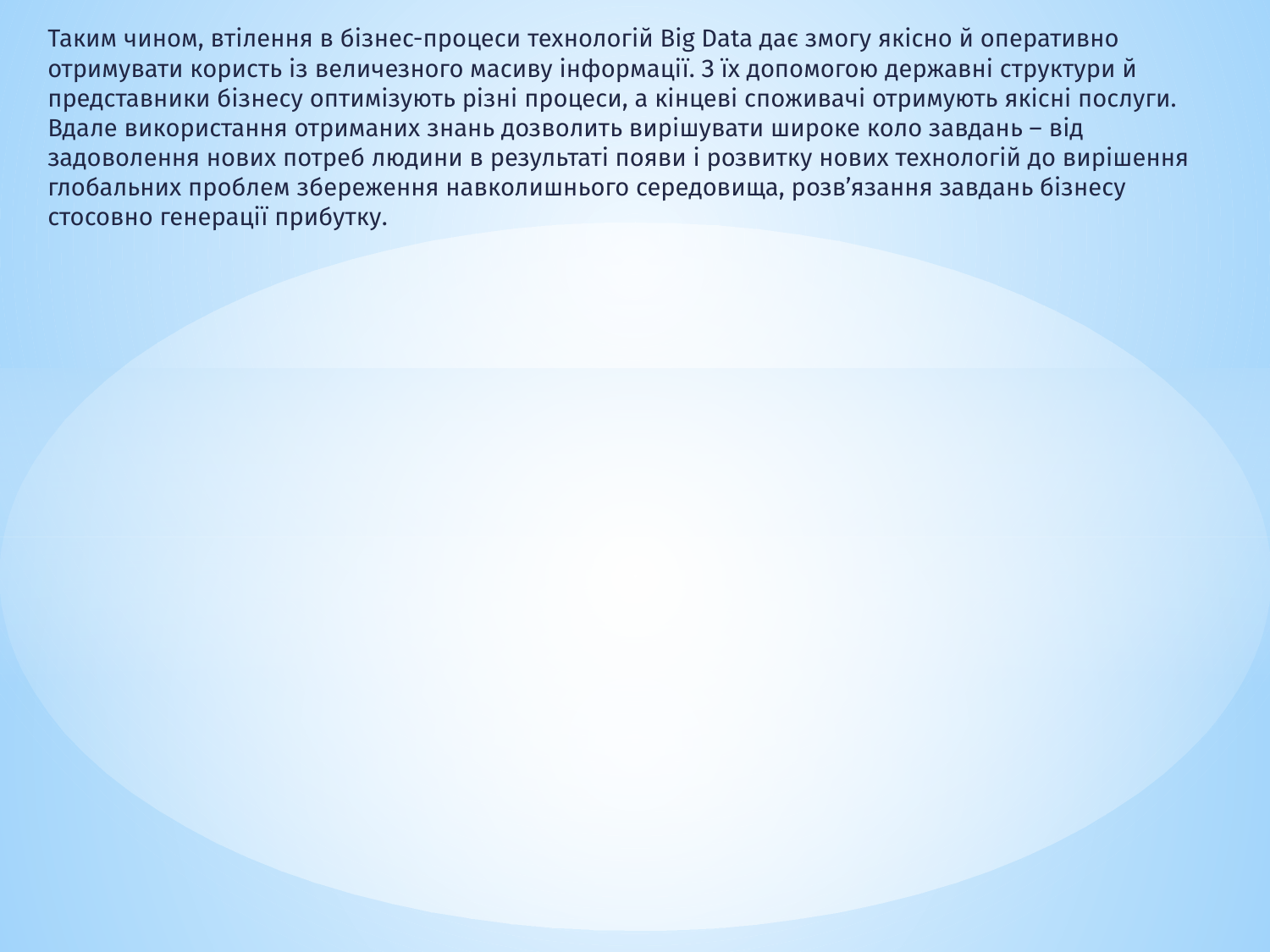

Таким чином, втілення в бізнес-процеси технологій Big Data дає змогу якісно й оперативно отримувати користь із величезного масиву інформації. З їх допомогою державні структури й представники бізнесу оптимізують різні процеси, а кінцеві споживачі отримують якісні послуги. Вдале використання отриманих знань дозволить вирішувати широке коло завдань – від задоволення нових потреб людини в результаті появи і розвитку нових технологій до вирішення глобальних проблем збереження навколишнього середовища, розв’язання завдань бізнесу стосовно генерації прибутку.